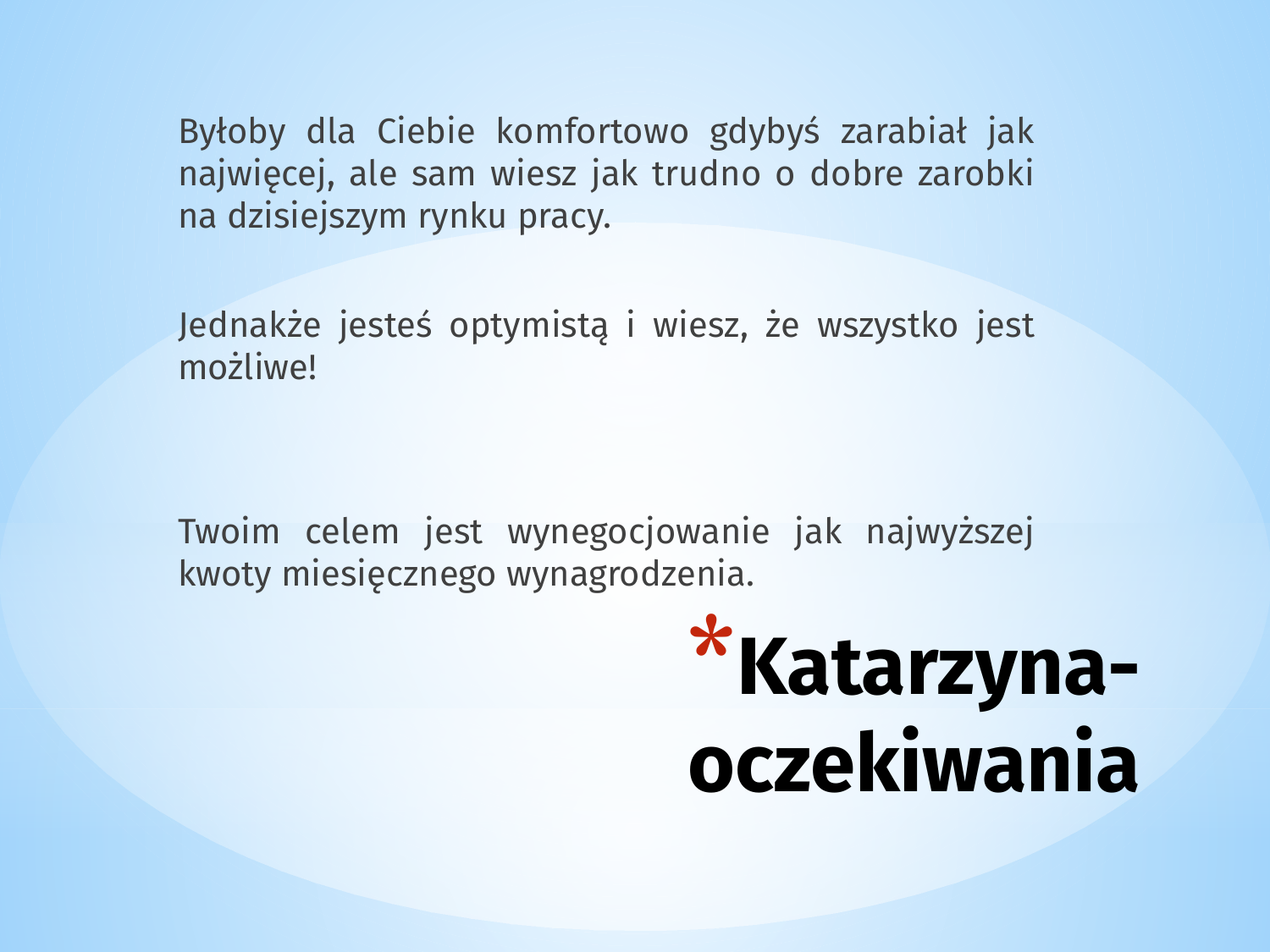

Byłoby dla Ciebie komfortowo gdybyś zarabiał jak najwięcej, ale sam wiesz jak trudno o dobre zarobki na dzisiejszym rynku pracy.

Jednakże jesteś optymistą i wiesz, że wszystko jest możliwe!

Twoim celem jest wynegocjowanie jak najwyższej kwoty miesięcznego wynagrodzenia.
# Katarzyna- oczekiwania